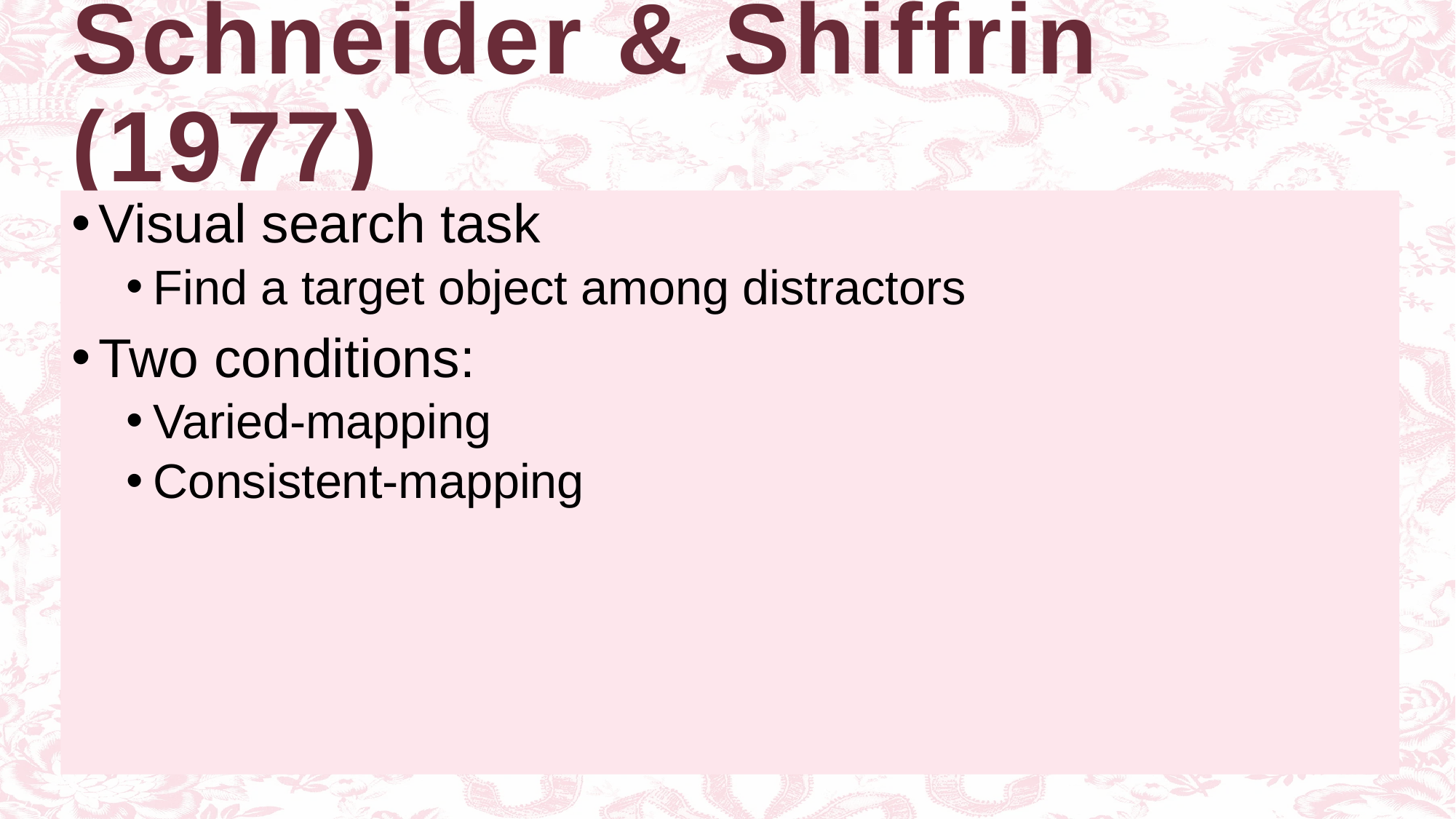

# Schneider & Shiffrin (1977)
Visual search task
Find a target object among distractors
Two conditions:
Varied-mapping
Consistent-mapping